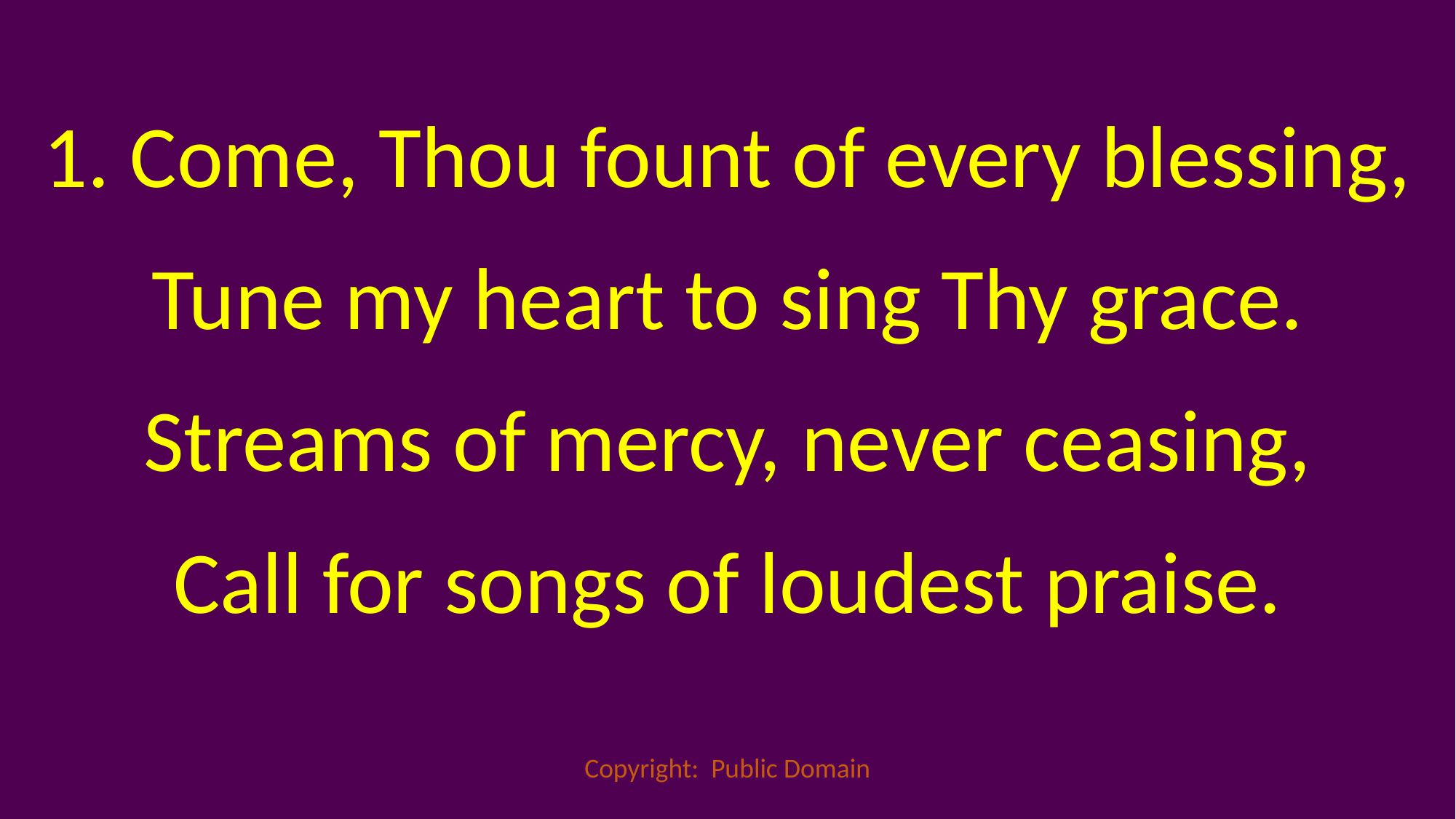

1. Come, Thou fount of every blessing,
Tune my heart to sing Thy grace.
Streams of mercy, never ceasing,
Call for songs of loudest praise.
Copyright:  Public Domain